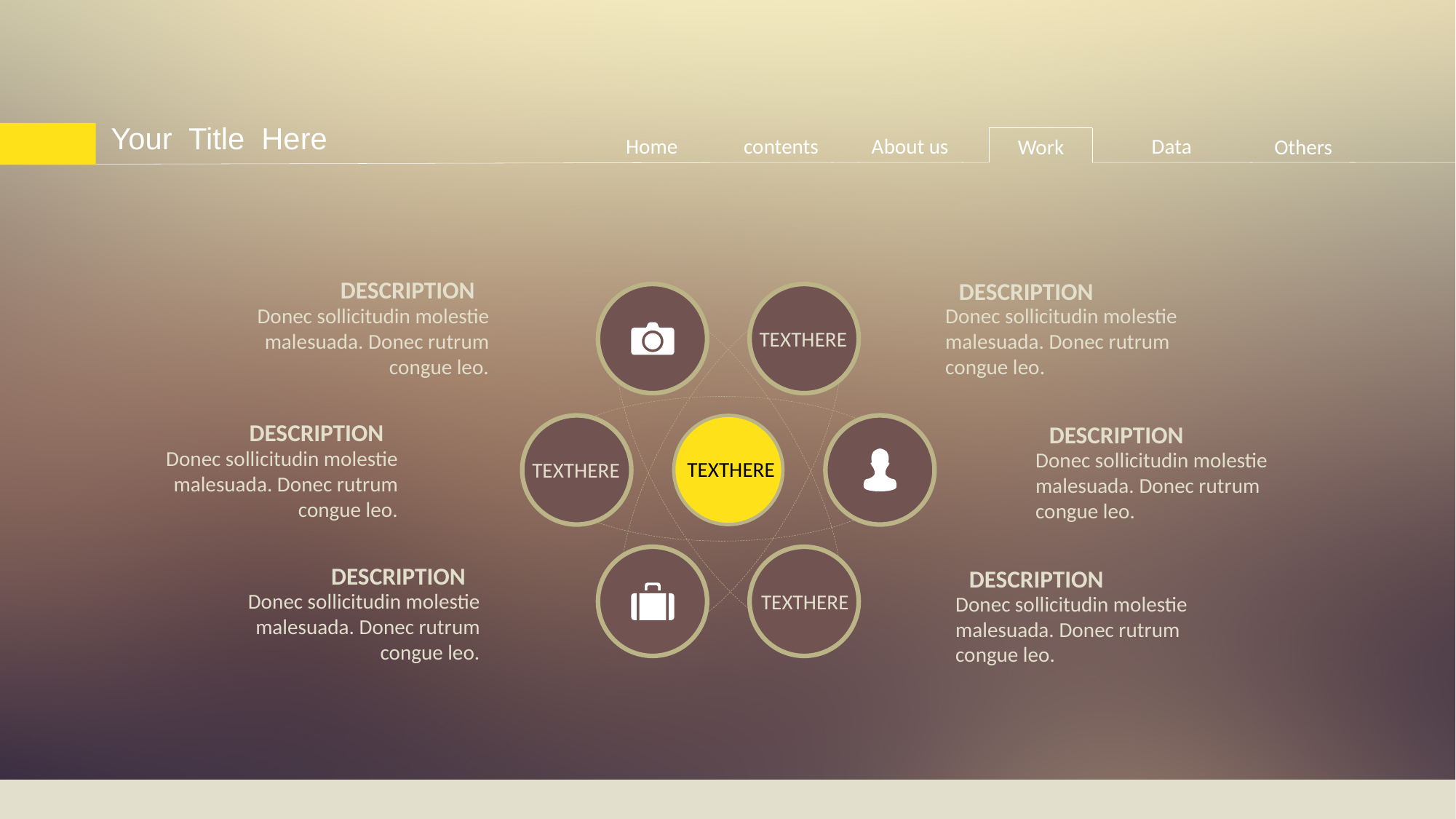

Your  Title  Here

Home
contents
About us

Data
Work
Others

DESCRIPTION
DESCRIPTION

Donec sollicitudin molestie malesuada. Donec rutrum congue leo.
Donec sollicitudin molestie malesuada. Donec rutrum congue leo.
TEXTHERE

DESCRIPTION
DESCRIPTION

Donec sollicitudin molestie malesuada. Donec rutrum congue leo.
Donec sollicitudin molestie malesuada. Donec rutrum congue leo.

TEXTHERE
TEXTHERE

DESCRIPTION
DESCRIPTION
Donec sollicitudin molestie malesuada. Donec rutrum congue leo.

TEXTHERE
Donec sollicitudin molestie malesuada. Donec rutrum congue leo.